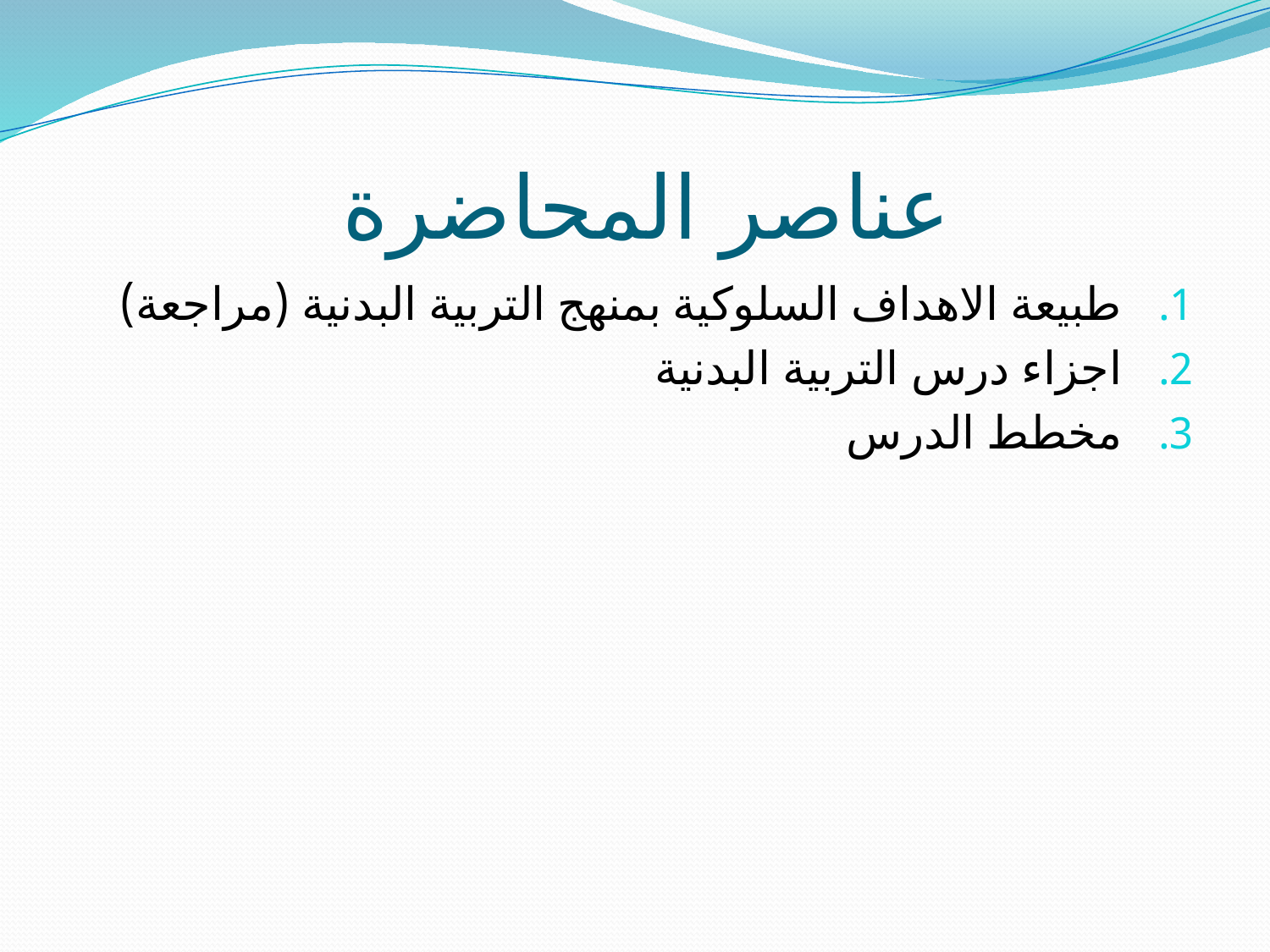

# عناصر المحاضرة
طبيعة الاهداف السلوكية بمنهج التربية البدنية (مراجعة)
اجزاء درس التربية البدنية
مخطط الدرس